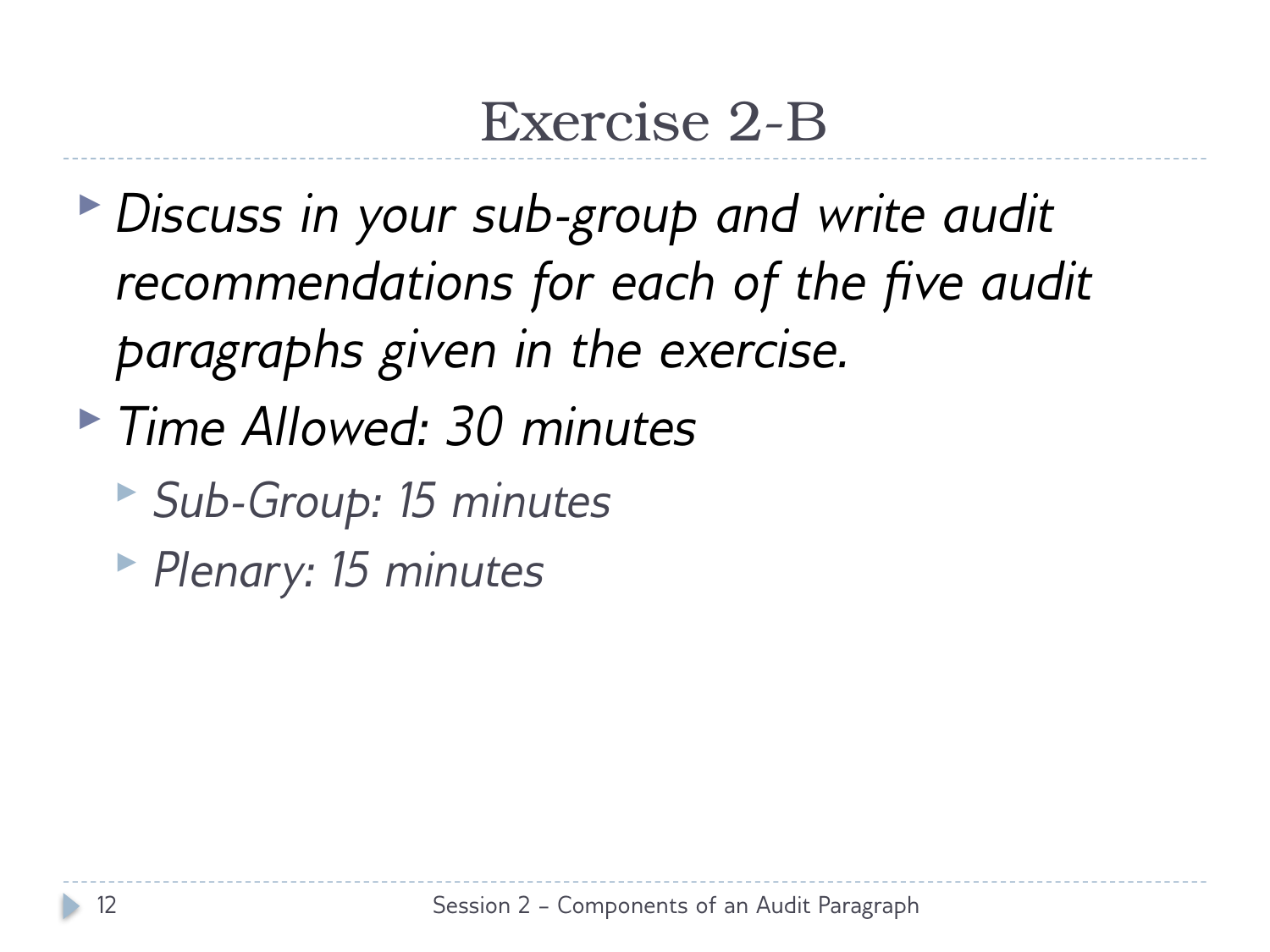

# Exercise 2-B
Discuss in your sub-group and write audit recommendations for each of the five audit paragraphs given in the exercise.
Time Allowed: 30 minutes
Sub-Group: 15 minutes
Plenary: 15 minutes
12
Session 2 – Components of an Audit Paragraph